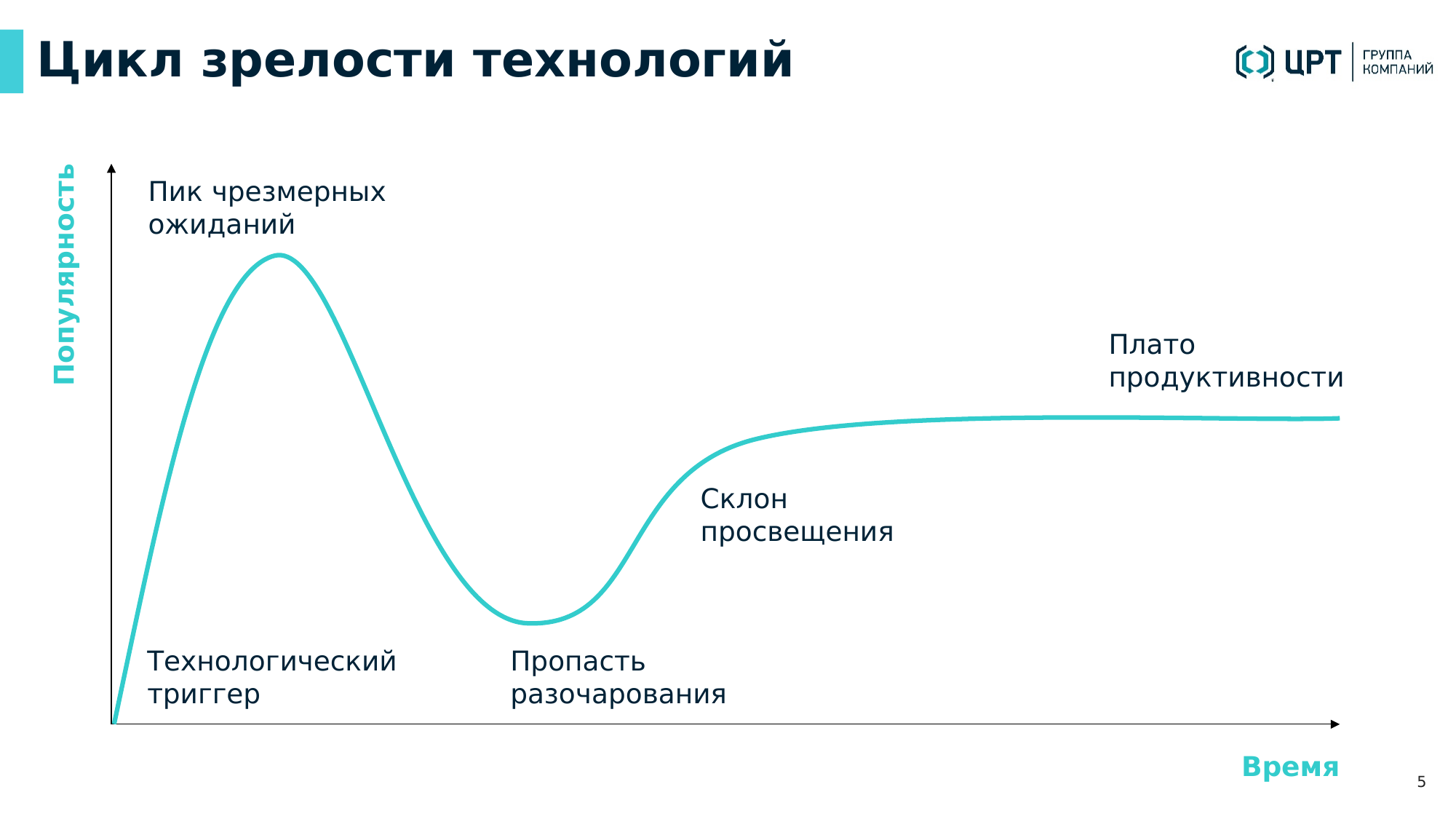

# Цикл зрелости технологий
Пик чрезмерных
ожиданий
Популярность

Плато
продуктивности
Склон
просвещения
Технологический
триггер
Пропасть
разочарования
Время